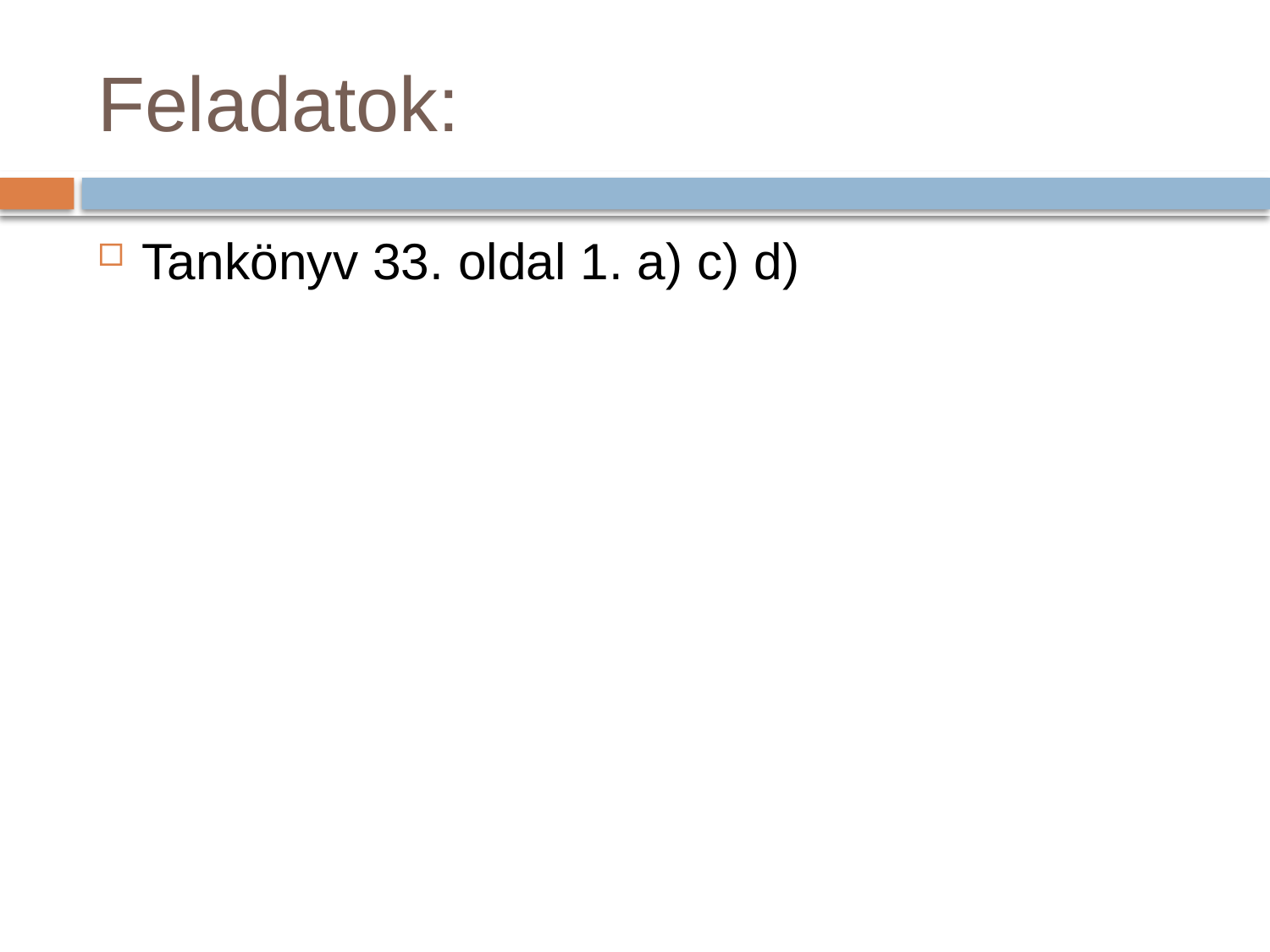

# Feladatok:
Tankönyv 33. oldal 1. a) c) d)